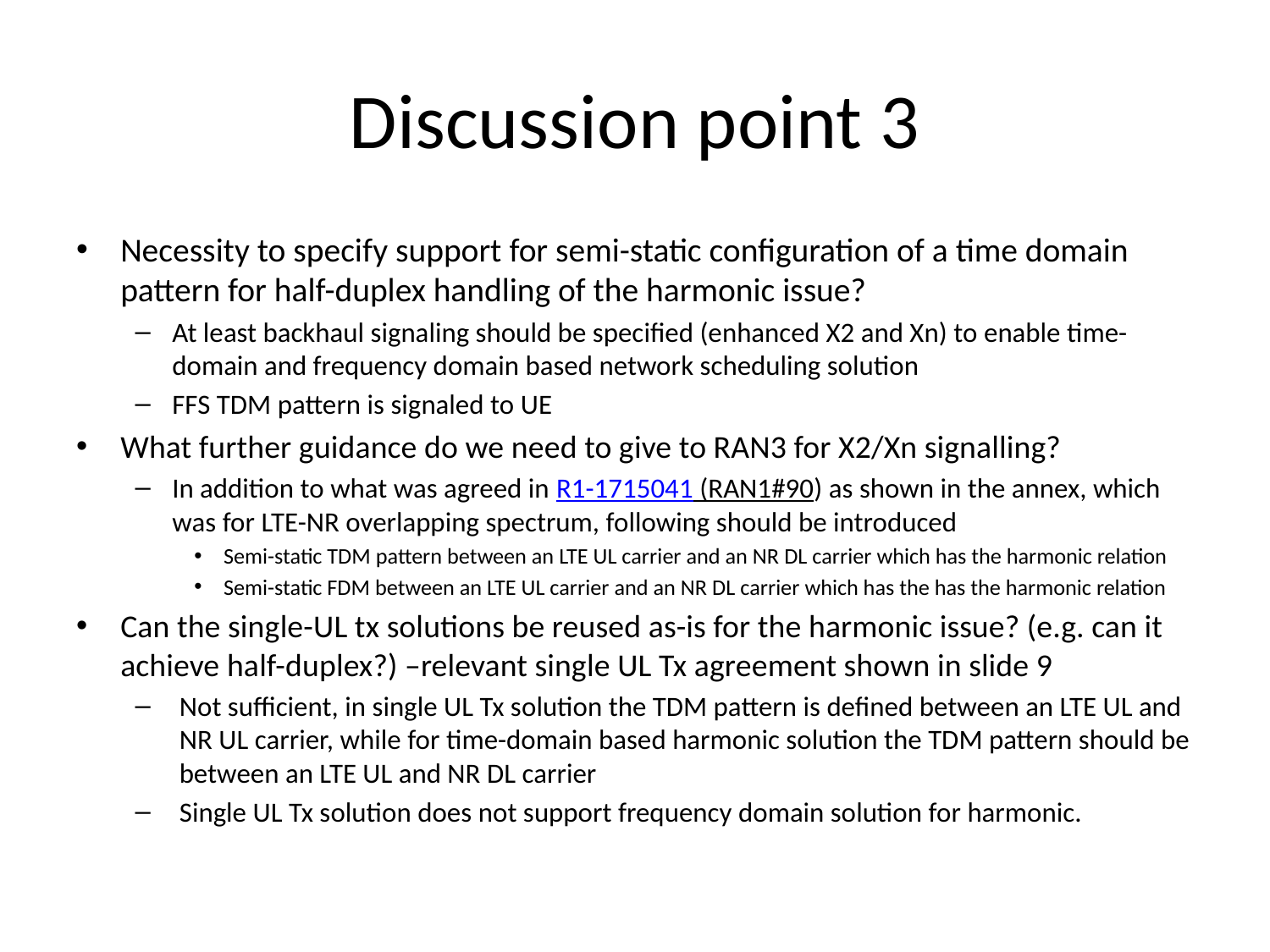

# Discussion point 3
Necessity to specify support for semi-static configuration of a time domain pattern for half-duplex handling of the harmonic issue?
At least backhaul signaling should be specified (enhanced X2 and Xn) to enable time-domain and frequency domain based network scheduling solution
FFS TDM pattern is signaled to UE
What further guidance do we need to give to RAN3 for X2/Xn signalling?
In addition to what was agreed in R1-1715041 (RAN1#90) as shown in the annex, which was for LTE-NR overlapping spectrum, following should be introduced
Semi-static TDM pattern between an LTE UL carrier and an NR DL carrier which has the harmonic relation
Semi-static FDM between an LTE UL carrier and an NR DL carrier which has the has the harmonic relation
Can the single-UL tx solutions be reused as-is for the harmonic issue? (e.g. can it achieve half-duplex?) –relevant single UL Tx agreement shown in slide 9
Not sufficient, in single UL Tx solution the TDM pattern is defined between an LTE UL and NR UL carrier, while for time-domain based harmonic solution the TDM pattern should be between an LTE UL and NR DL carrier
Single UL Tx solution does not support frequency domain solution for harmonic.